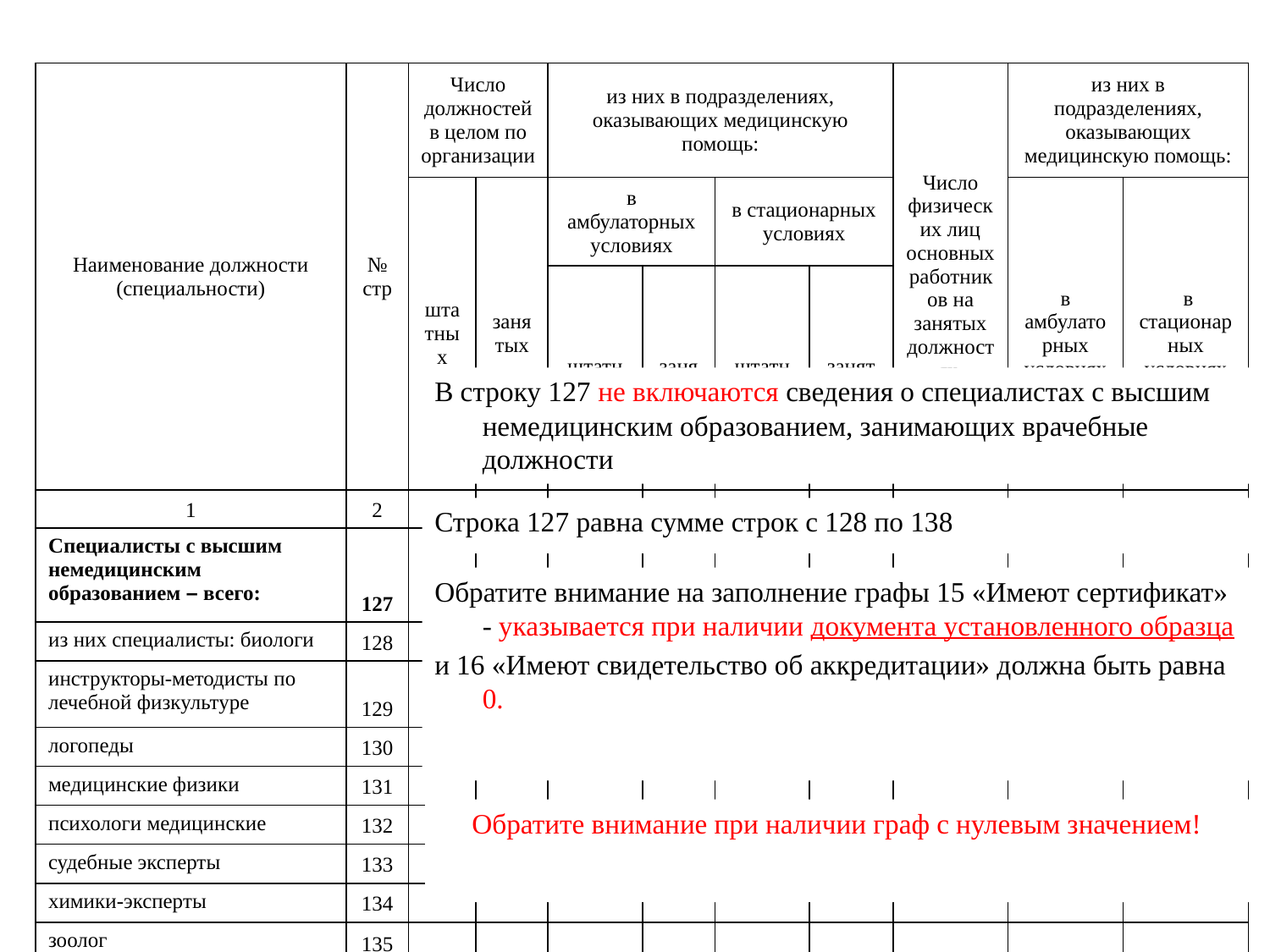

| Наименование должности (специальности) | № стр | Число должностей в целом по организации |  | из них в подразделениях, оказывающих медицинскую помощь: |  |  |  | Число физических лиц основных работников на занятых должностях | из них в подразделениях, оказывающих медицинскую помощь: |  |
| --- | --- | --- | --- | --- | --- | --- | --- | --- | --- | --- |
|  |  | штатных | занятых | в амбулаторных условиях |  | в стационарных условиях |  |  | в амбулаторных условиях | в стационарных условиях |
|  |  |  |  | штатных | занятых | штатных | занятых |  |  |  |
| 1 | 2 | 3 | 4 | 5 | 6 | 7 | 8 | 9 | 10 | 11 |
| Специалисты с высшим немедицинским образованием – всего: | 127 |  |  |  |  |  |  |  |  |  |
| из них специалисты: биологи | 128 |  |  |  |  |  |  |  |  |  |
| инструкторы-методисты по лечебной физкультуре | 129 |  |  |  |  |  |  |  |  |  |
| логопеды | 130 |  |  |  |  |  |  |  |  |  |
| медицинские физики | 131 |  |  |  |  |  |  |  |  |  |
| психологи медицинские | 132 |  |  |  |  |  |  |  |  |  |
| судебные эксперты | 133 |  |  |  |  |  |  |  |  |  |
| химики-эксперты | 134 |  |  |  |  |  |  |  |  |  |
| зоолог | 135 |  |  |  |  |  |  |  |  |  |
| эксперт-физик | 136 |  |  |  |  |  |  |  |  |  |
| эмбриолог | 137 |  |  |  |  |  |  |  |  |  |
| энтомолог | 138 |  |  |  |  |  |  |  |  |  |
В строку 127 не включаются сведения о специалистах с высшим немедицинским образованием, занимающих врачебные должности
Строка 127 равна сумме строк с 128 по 138
Обратите внимание на заполнение графы 15 «Имеют сертификат» - указывается при наличии документа установленного образца
и 16 «Имеют свидетельство об аккредитации» должна быть равна 0.
Обратите внимание при наличии граф с нулевым значением!